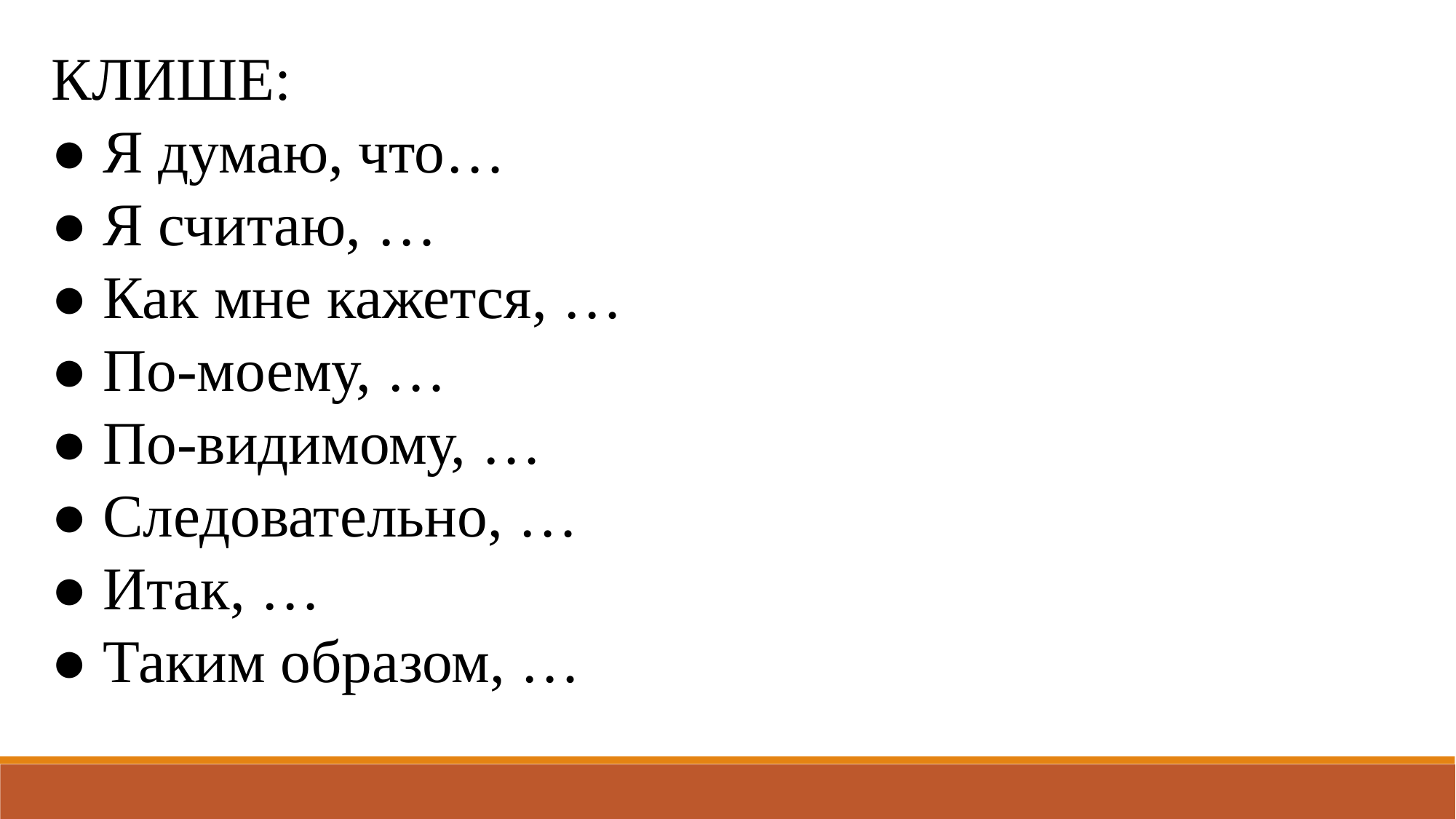

КЛИШЕ: 
● Я думаю, что… 
● Я считаю, … 
● Как мне кажется, … 
● По-моему, … 
● По-видимому, … 
● Следовательно, …
● Итак, … 
● Таким образом, …